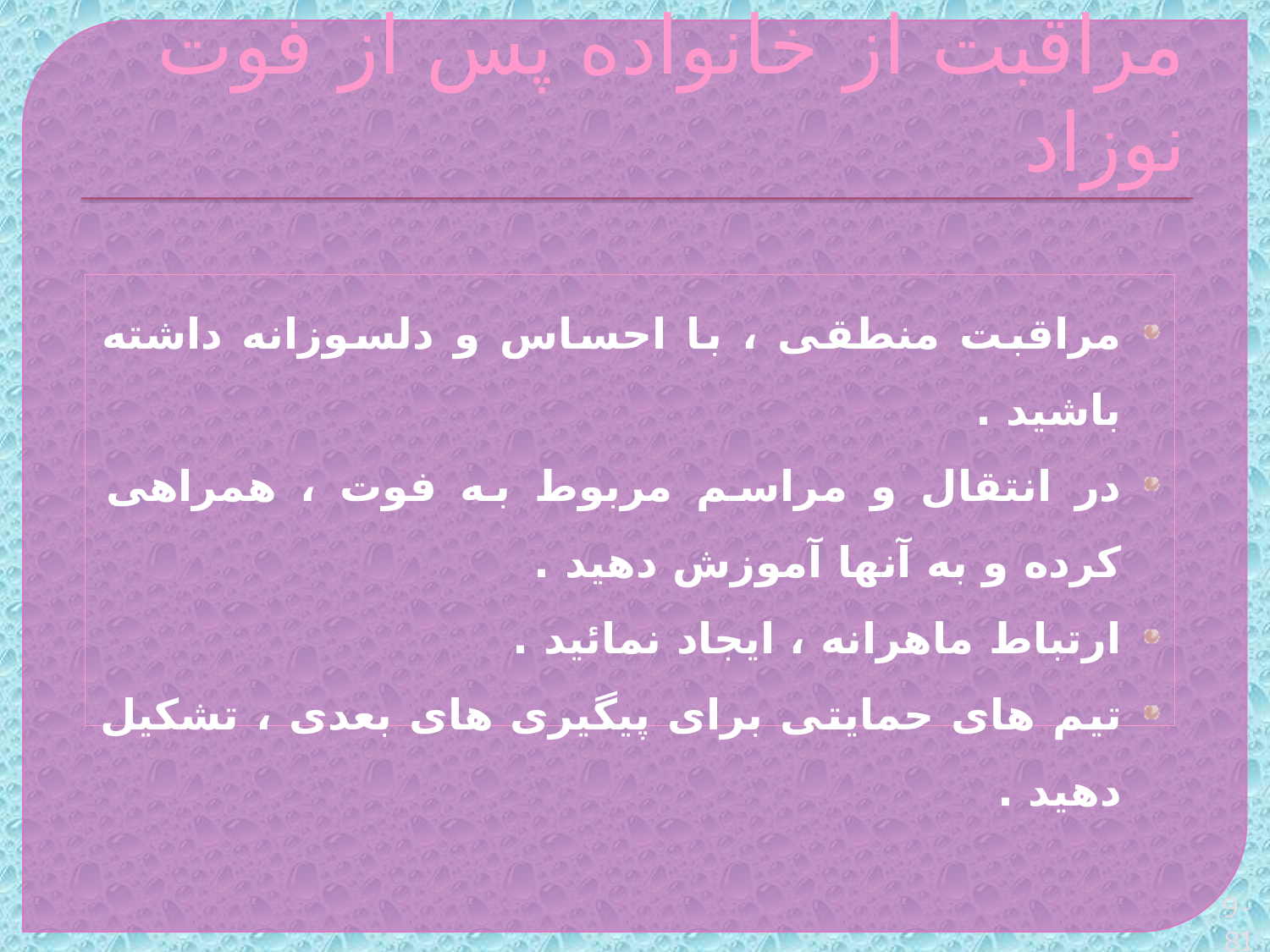

# مراقبت از خانواده پس از فوت نوزاد
مراقبت منطقی ، با احساس و دلسوزانه داشته باشید .
در انتقال و مراسم مربوط به فوت ، همراهی کرده و به آنها آموزش دهید .
ارتباط ماهرانه ، ایجاد نمائید .
تیم های حمایتی برای پیگیری های بعدی ، تشکیل دهید .
9-81